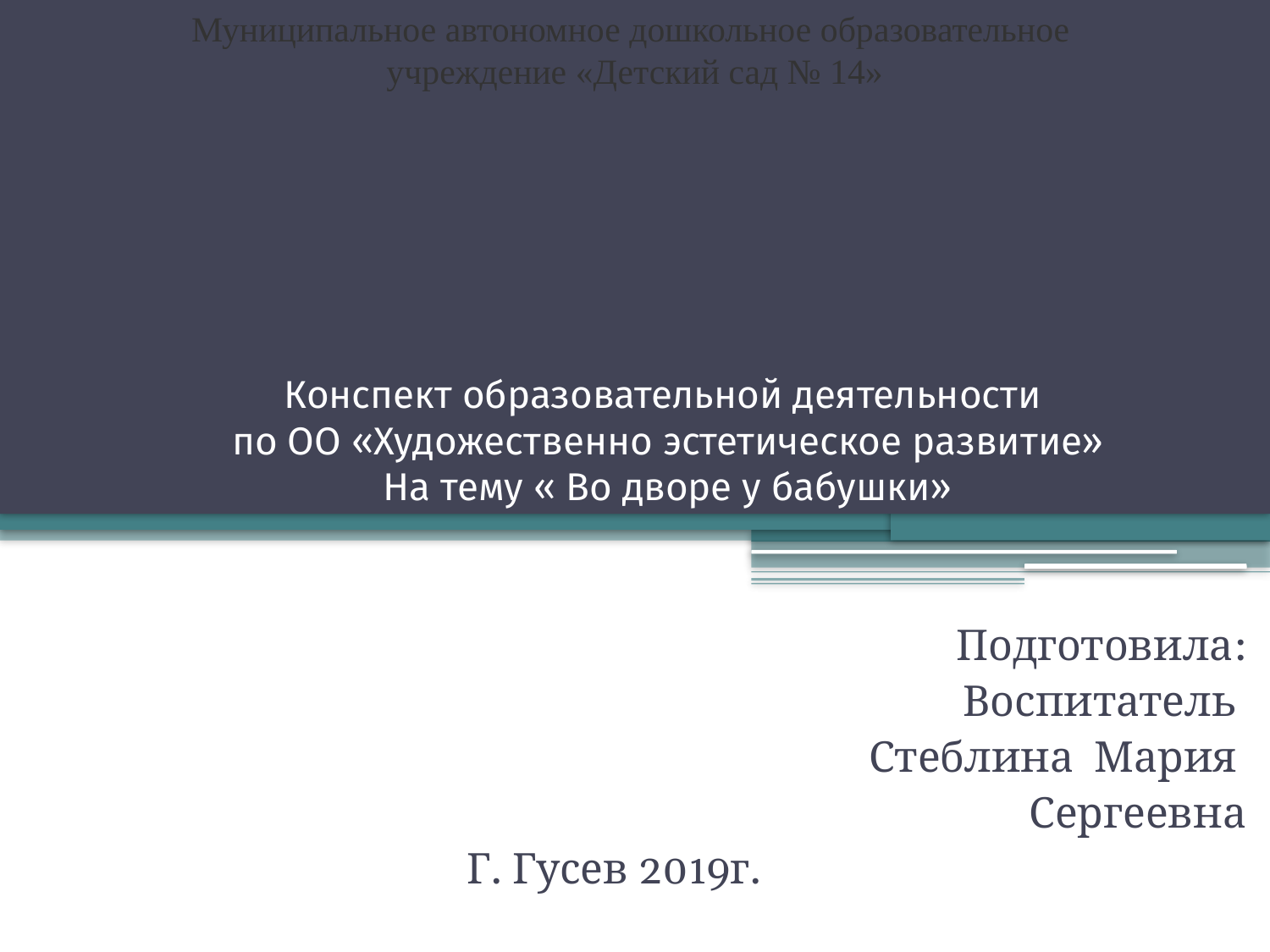

Муниципальное автономное дошкольное образовательное
учреждение «Детский сад № 14»

# Конспект образовательной деятельности по ОО «Художественно эстетическое развитие» На тему « Во дворе у бабушки»

Подготовила:
Воспитатель
Стеблина  Мария
Сергеевна
Г. Гусев 2019г.